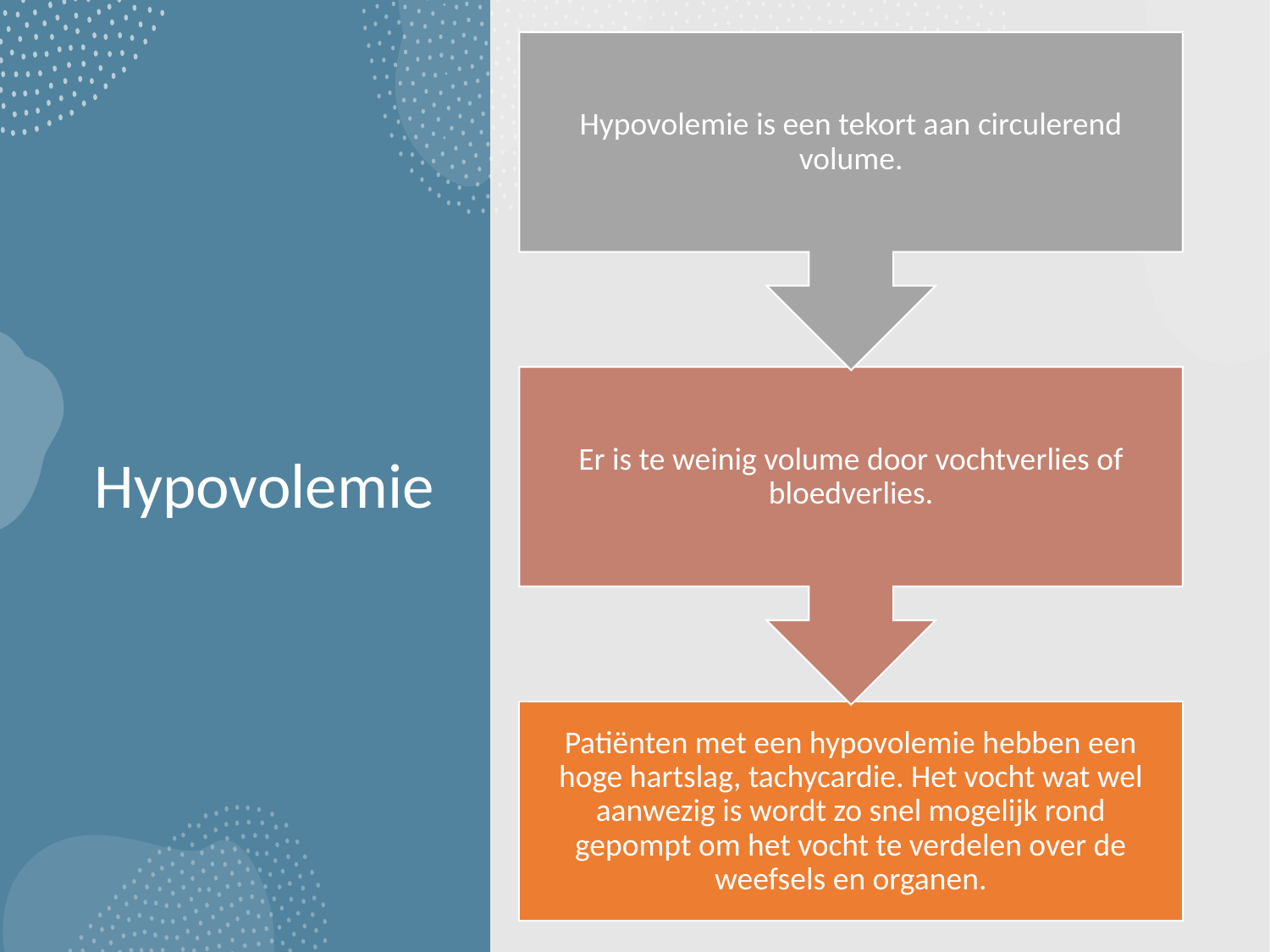

Patiënten met een hypovolemie hebben een hoge hartslag, tachycardie. Het vocht wat wel aanwezig is wordt zo snel mogelijk rond gepompt om het vocht te verdelen over de weefsels en organen.
Er is te weinig volume door vochtverlies of bloedverlies.
Hypovolemie is een tekort aan circulerend volume.
# Hypovolemie